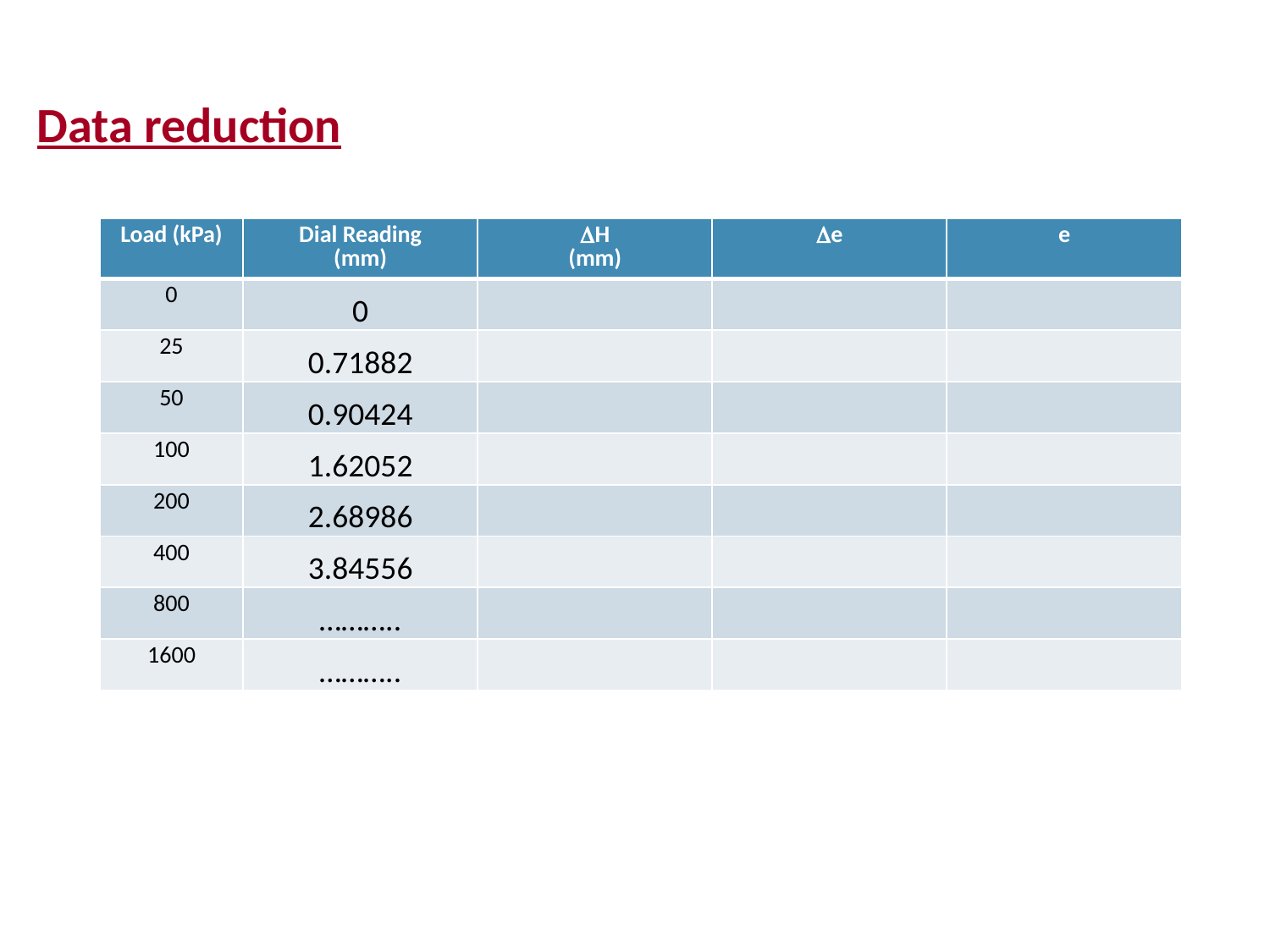

# Data reduction
| Load (kPa) | Dial Reading (mm) | ΔH (mm) | Δe | e |
| --- | --- | --- | --- | --- |
| 0 | 0 |  |  |  |
| 25 | 0.71882 |  |  |  |
| 50 | 0.90424 |  |  |  |
| 100 | 1.62052 |  |  |  |
| 200 | 2.68986 |  |  |  |
| 400 | 3.84556 |  |  |  |
| 800 | ……….. |  |  |  |
| 1600 | ……….. |  |  |  |